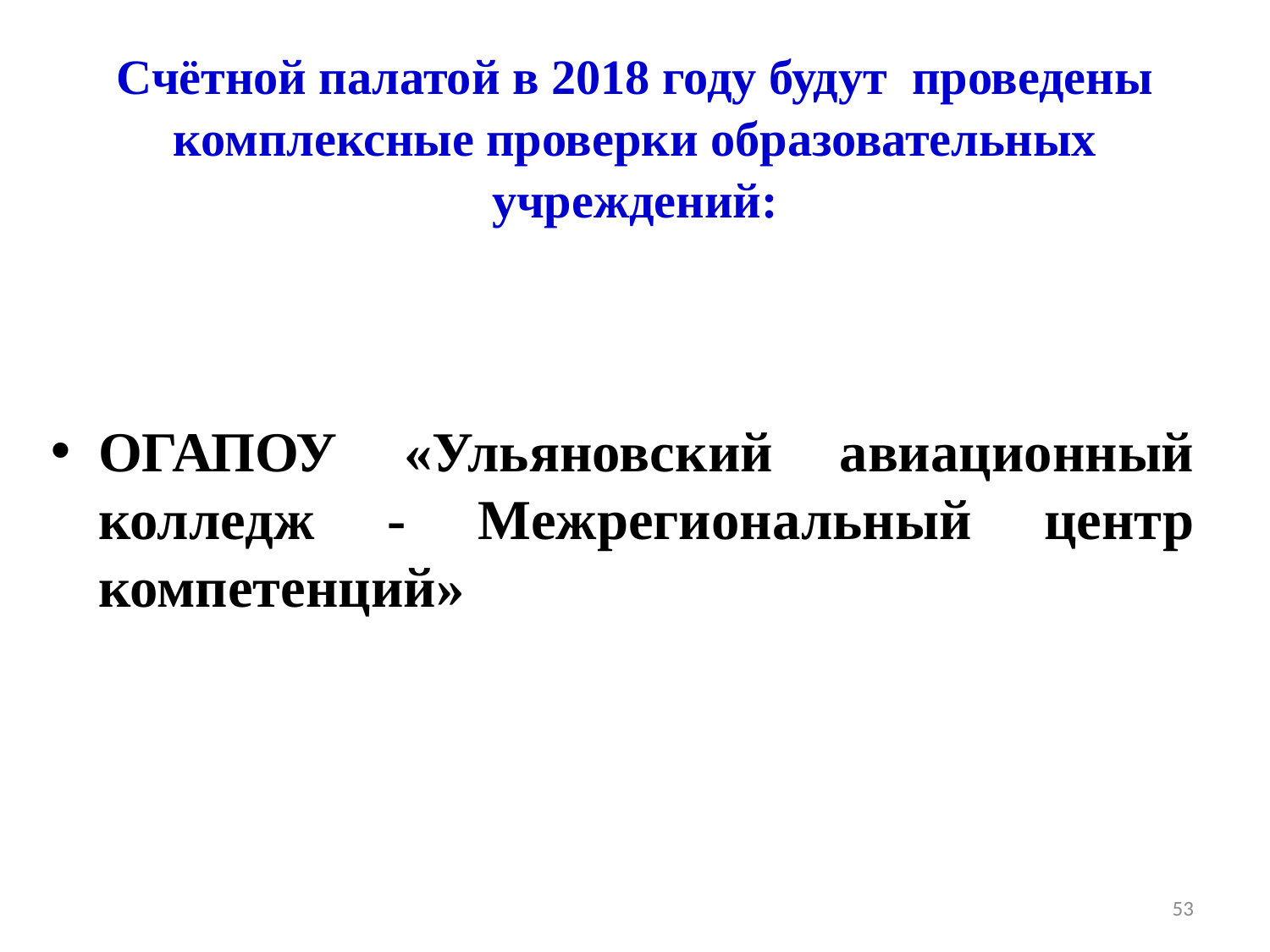

# Счётной палатой в 2018 году будут  проведены комплексные проверки образовательных учреждений:
ОГАПОУ «Ульяновский авиационный колледж - Межрегиональный центр компетенций»
53